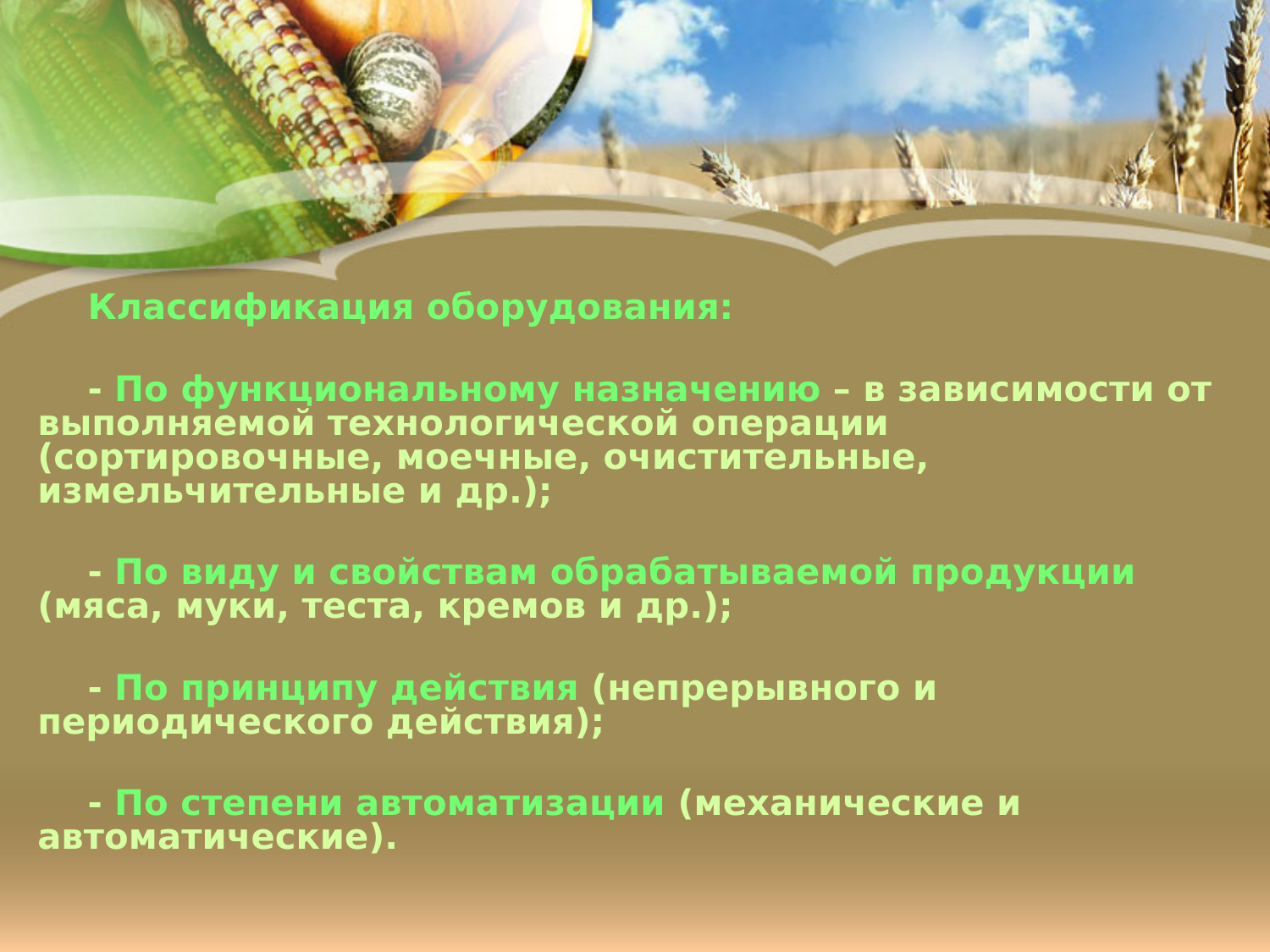

Классификация оборудования:

- По функциональному назначению – в зависимости от выполняемой технологической операции (сортировочные, моечные, очистительные, измельчительные и др.);

- По виду и свойствам обрабатываемой продукции (мяса, муки, теста, кремов и др.);

- По принципу действия (непрерывного и периодического действия);

- По степени автоматизации (механические и автоматические).